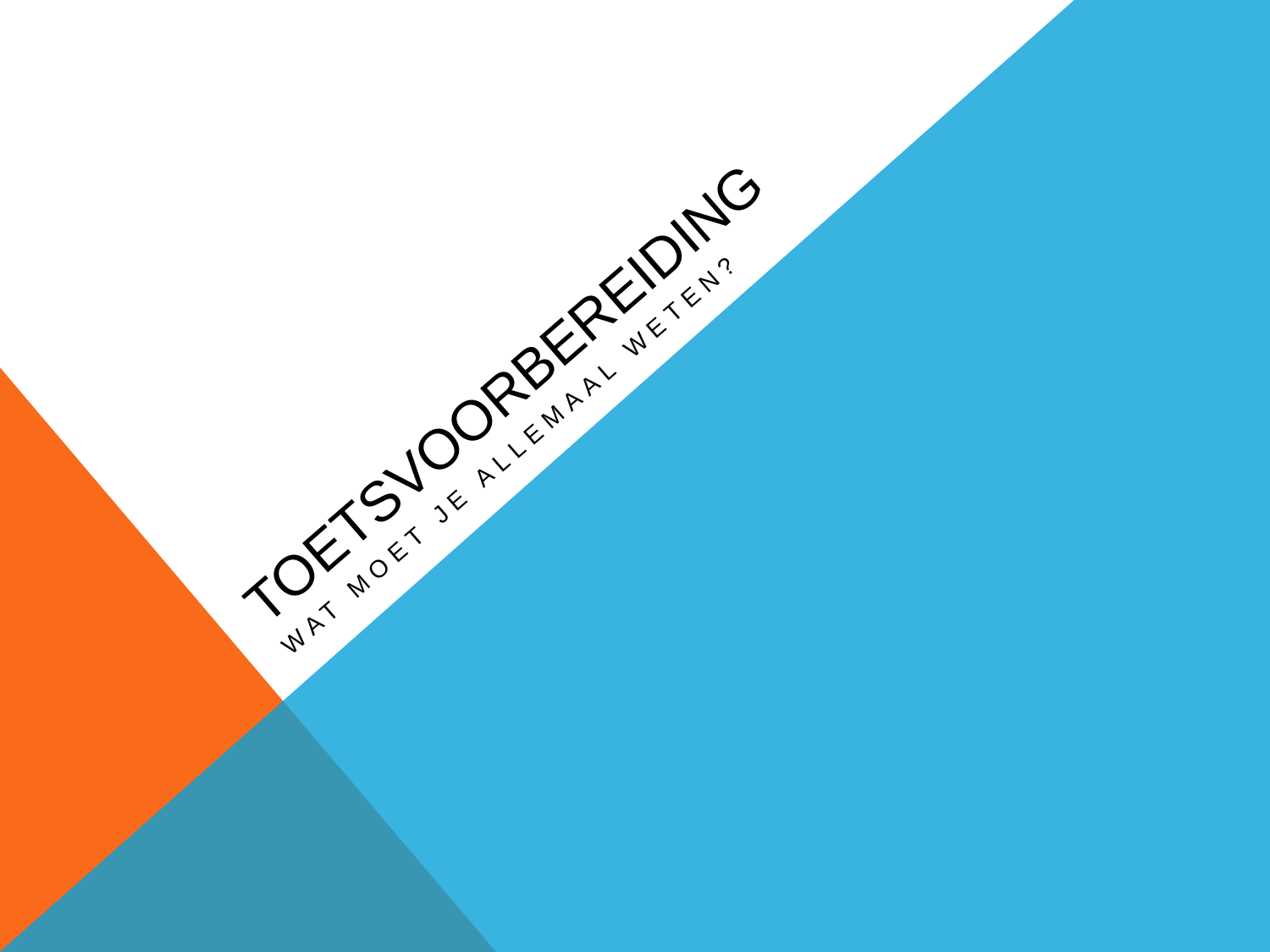

# toetsvoorbereiding
Wat moet je allemaal weten?